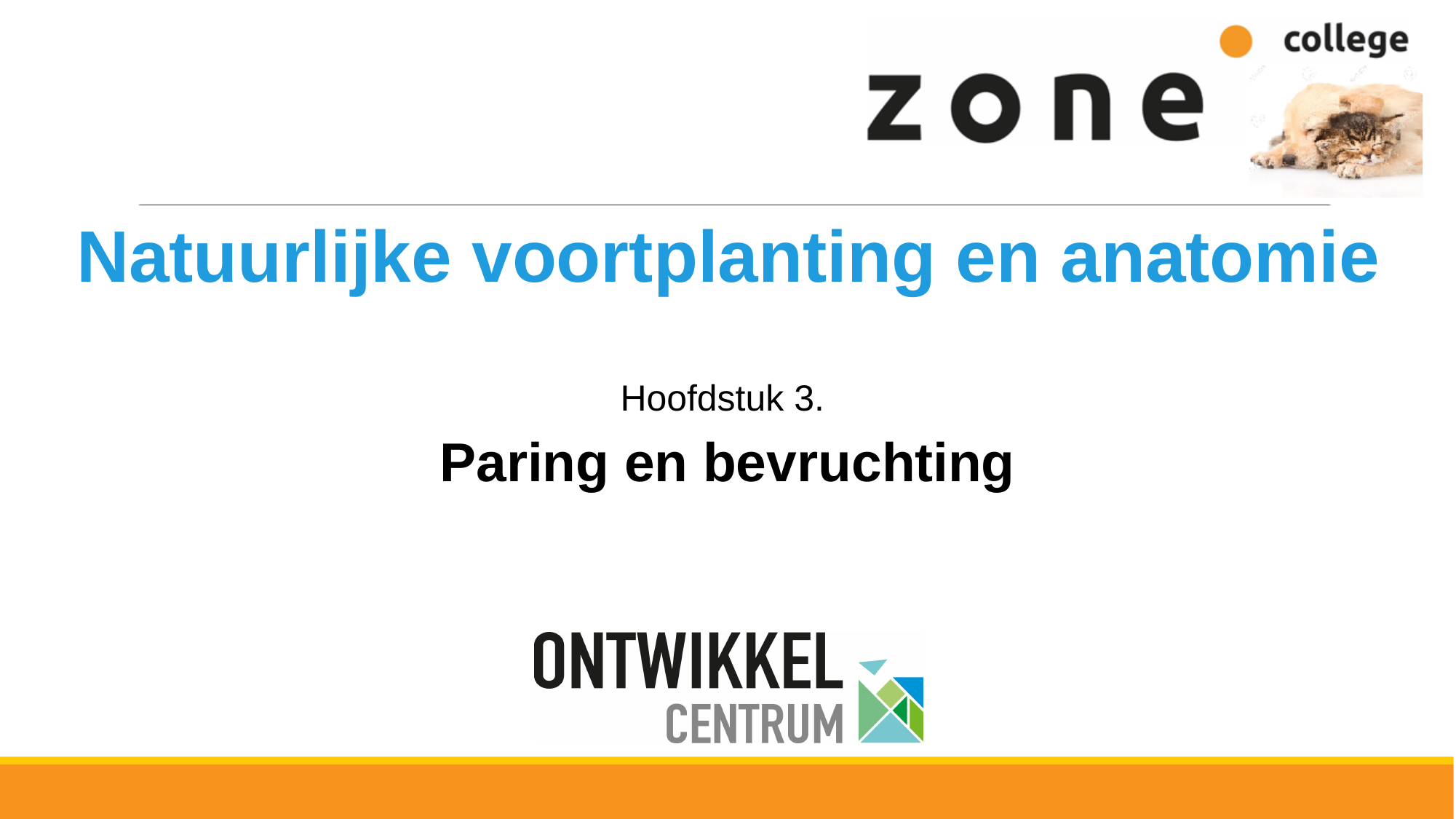

# Natuurlijke voortplanting en anatomie
Hoofdstuk 3.
Paring en bevruchting